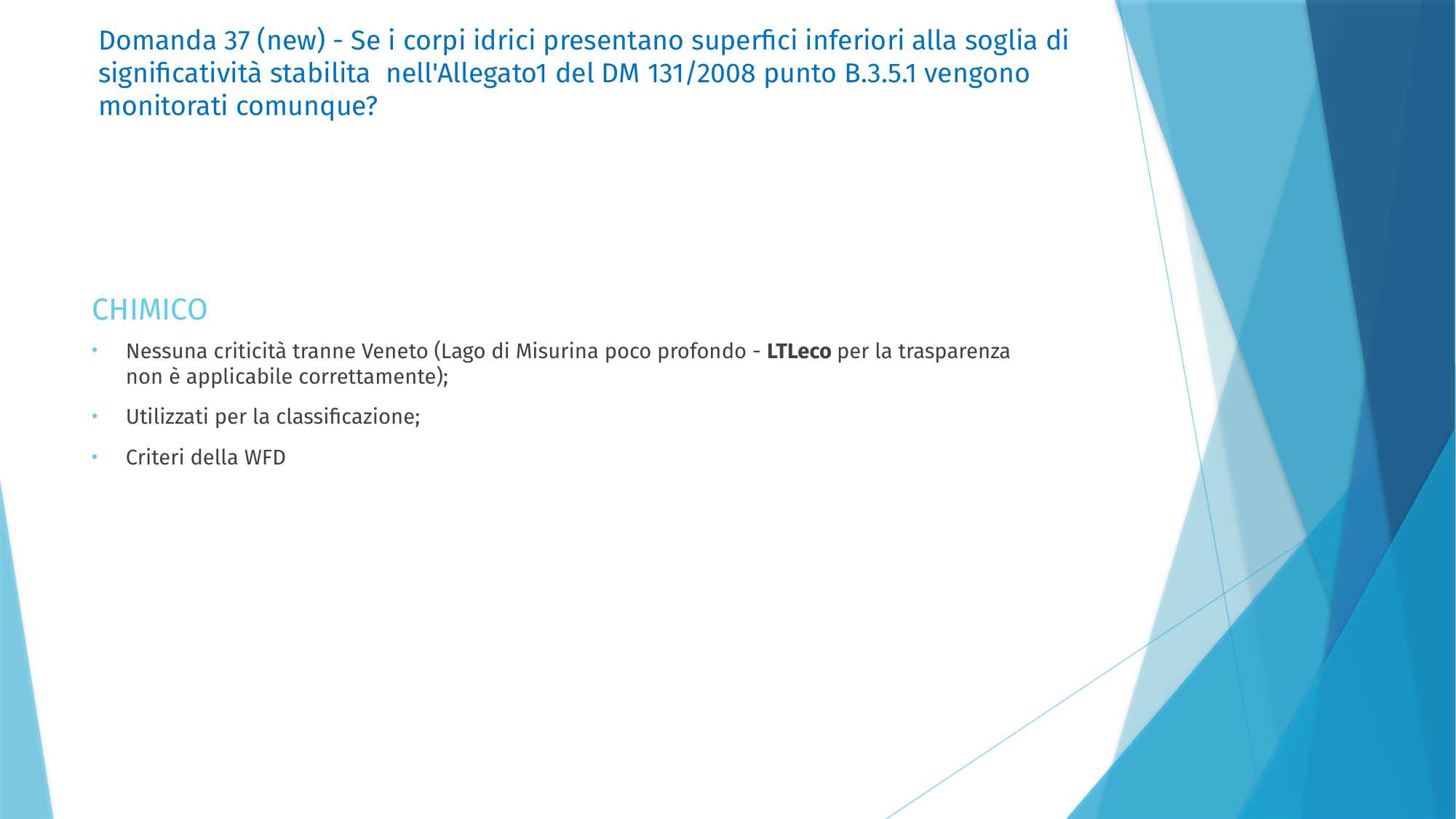

Domanda 37 (new) - Se i corpi idrici presentano superfici inferiori alla soglia di significatività stabilita  nell'Allegato1 del DM 131/2008 punto B.3.5.1 vengono monitorati comunque?
# CHIMICO
Nessuna criticità tranne Veneto (Lago di Misurina poco profondo - LTLeco per la trasparenza non è applicabile correttamente);
Utilizzati per la classificazione;
Criteri della WFD